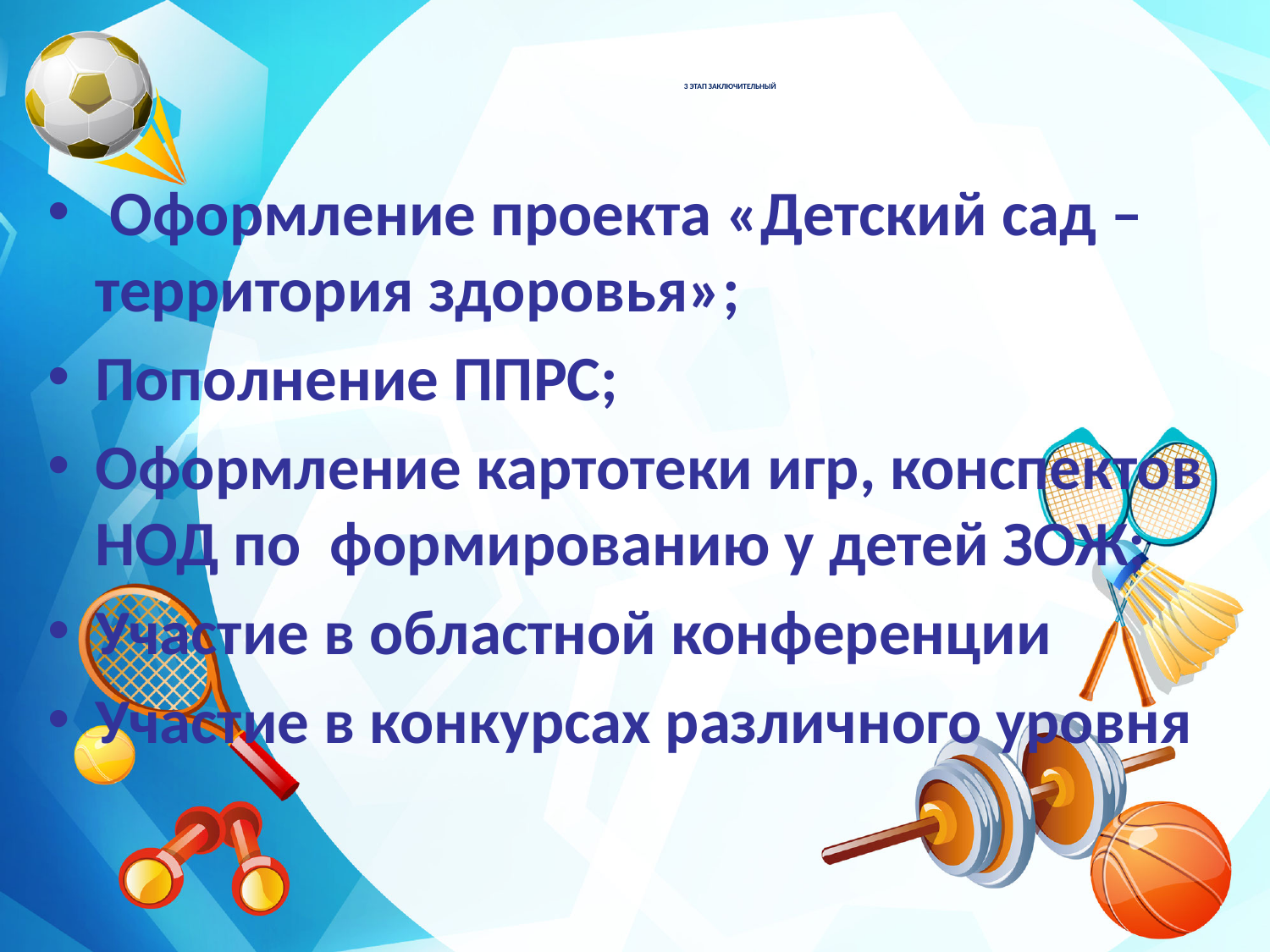

# 3 Этап заключительный
 Оформление проекта «Детский сад – территория здоровья»;
Пополнение ППРС;
Оформление картотеки игр, конспектов НОД по  формированию у детей ЗОЖ;
Участие в областной конференции
Участие в конкурсах различного уровня